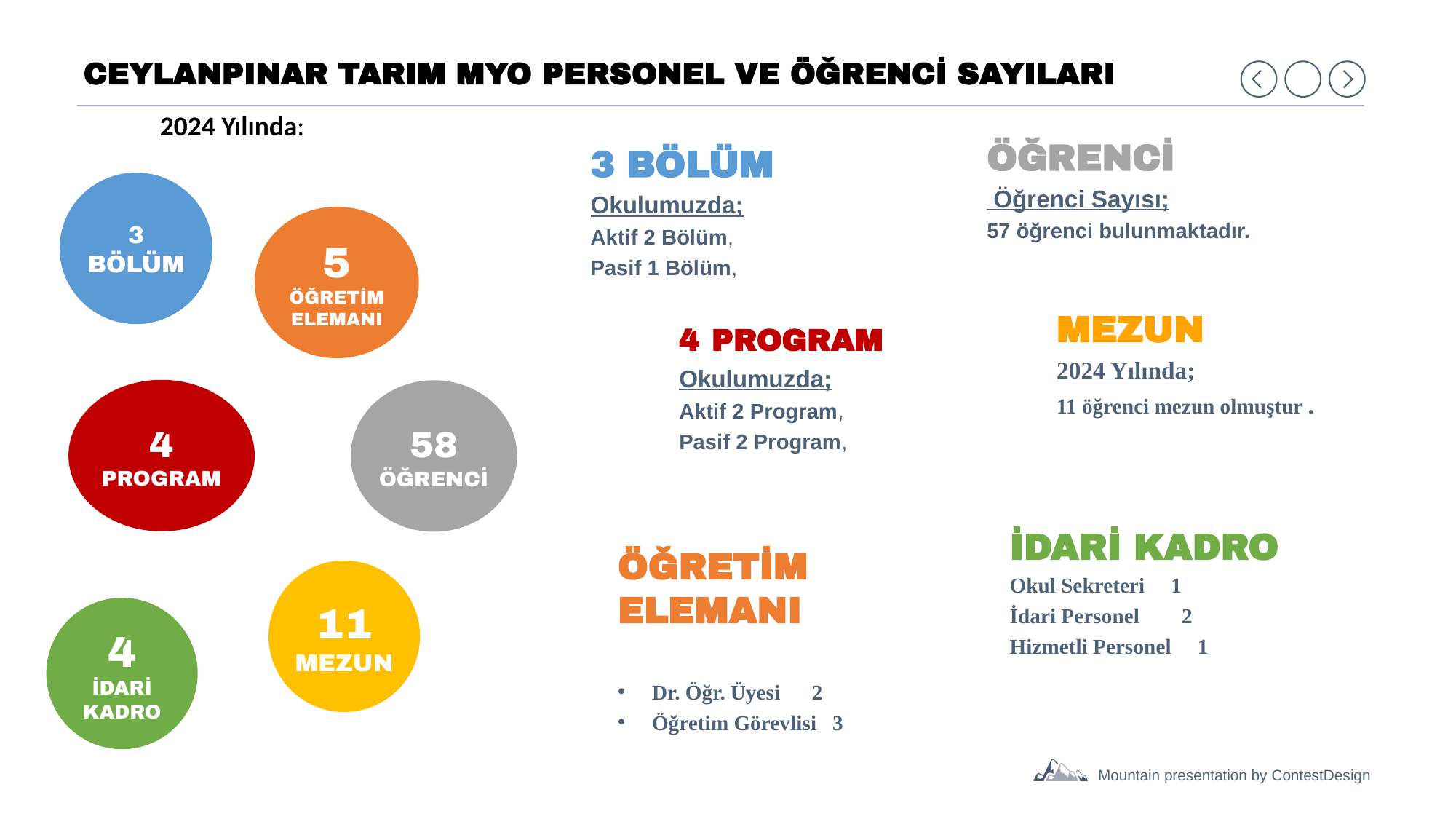

# CeylanpInar tarIm myo PERSONEL VE ÖĞRENCİ SAYILARI
2024 Yılında:
ÖĞRENCİ
 Öğrenci Sayısı;
57 öğrenci bulunmaktadır.
3 BÖLÜM
Okulumuzda;
Aktif 2 Bölüm,
Pasif 1 Bölüm,
3 BÖLÜM

5
ÖĞRETİM ELEMANI
MEZUN
2024 Yılında;
11 öğrenci mezun olmuştur .
4 PROGRAM
Okulumuzda;
Aktif 2 Program,
Pasif 2 Program,

4
PROGRAM
58 ÖĞRENCİ
İDARİ KADRO
Okul Sekreteri     1
İdari Personel        2
Hizmetli Personel     1

ÖĞRETİM ELEMANI

Dr. Öğr. Üyesi      2
Öğretim Görevlisi   3

11
MEZUN
4
İDARİ KADRO